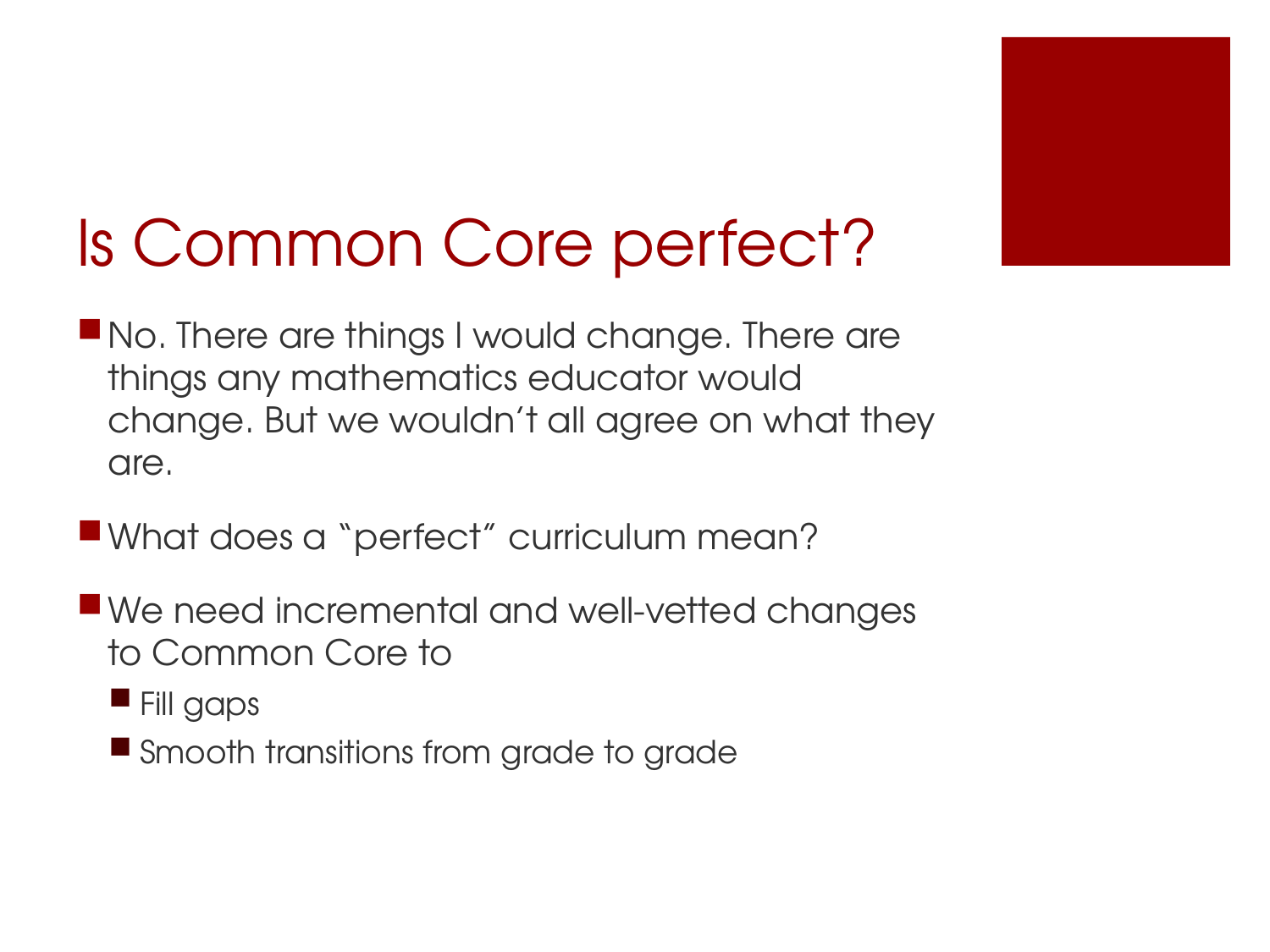

# Is Common Core perfect?
No. There are things I would change. There are things any mathematics educator would change. But we wouldn’t all agree on what they are.
What does a “perfect” curriculum mean?
We need incremental and well-vetted changes to Common Core to
Fill gaps
Smooth transitions from grade to grade